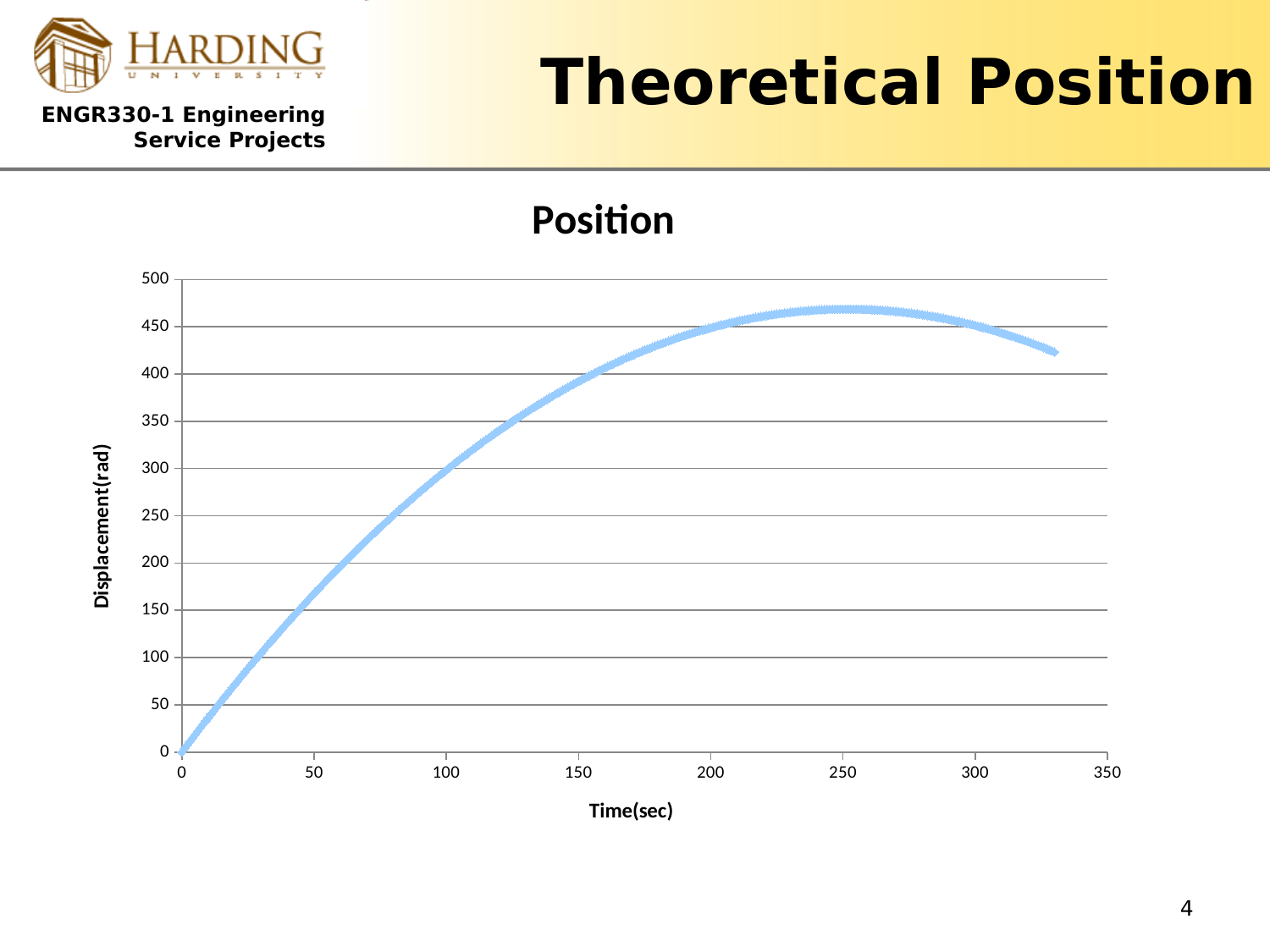

# Theoretical Position

### Chart:

| Category | Position |
|---|---|
4